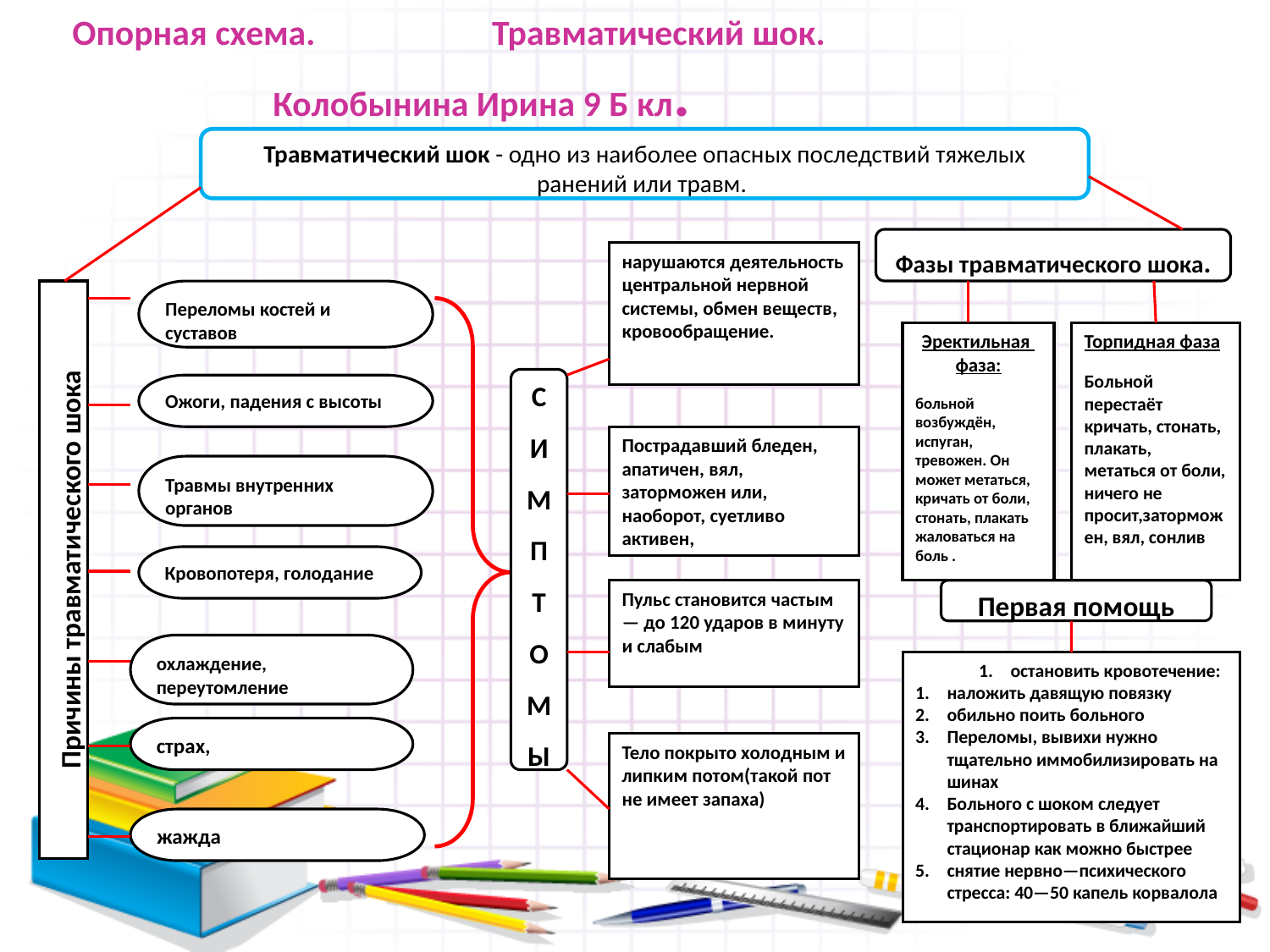

# Опорная схема.                      Травматический шок.                                                                       Колобынина Ирина 9 Б кл.
Фазы травматического шока.
Травматический шок - одно из наиболее опасных последствий тяжелых ранений или травм.
нарушаются деятельность центральной нервной системы, обмен веществ, кровообращение.

Причины травматического шока
Переломы костей и суставов

Эректильная  фаза:
больной возбуждён, испуган, тревожен. Он может метаться, кричать от боли, стонать, плакать   жаловаться на боль .
Торпидная фаза
Больной перестаёт кричать, стонать, плакать, метаться от боли, ничего не просит,заторможен, вял, сонлив

С
И
М
П
Т
О
М
Ы
Ожоги, падения с высоты
Пострадавший бледен, апатичен, вял, заторможен или, наоборот, суетливо активен,

Травмы внутренних органов
Кровопотеря, голодание
Пульс становится частым — до 120 ударов в минуту и слабым

Первая помощь
охлаждение, переутомление
остановить кровотечение:
наложить давящую повязку
обильно поить больного
Переломы, вывихи нужно тщательно иммобилизировать на шинах
Больного с шоком следует транспортировать в ближайший стационар как можно быстрее
снятие нервно—психического стресса: 40—50 капель корвалола
страх,
Тело покрыто холодным и липким потом(такой пот не имеет запаха)

жажда